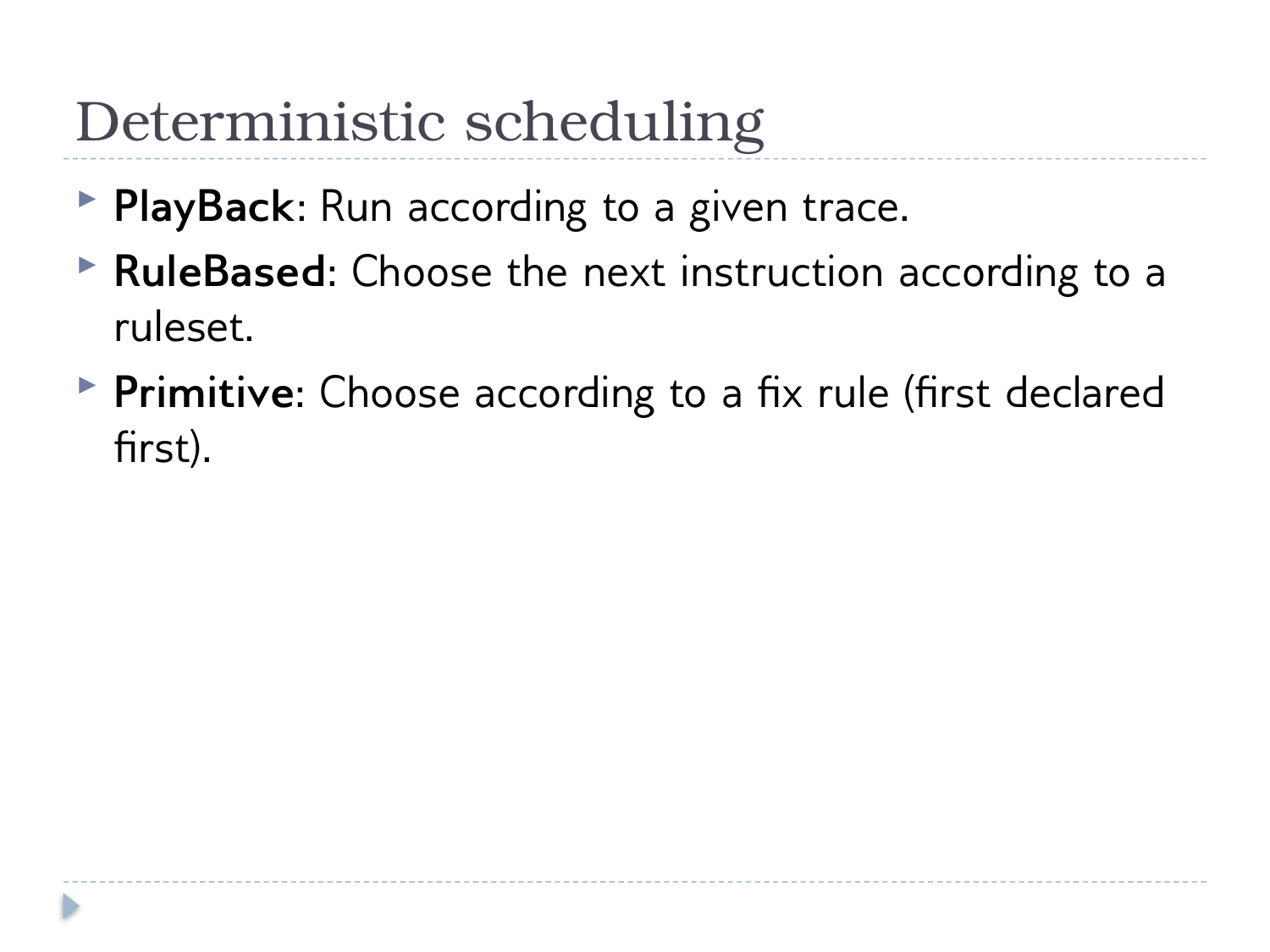

# Deterministic scheduling
PlayBack: Run according to a given trace.
RuleBased: Choose the next instruction according to a ruleset.
Primitive: Choose according to a fix rule (first declared first).